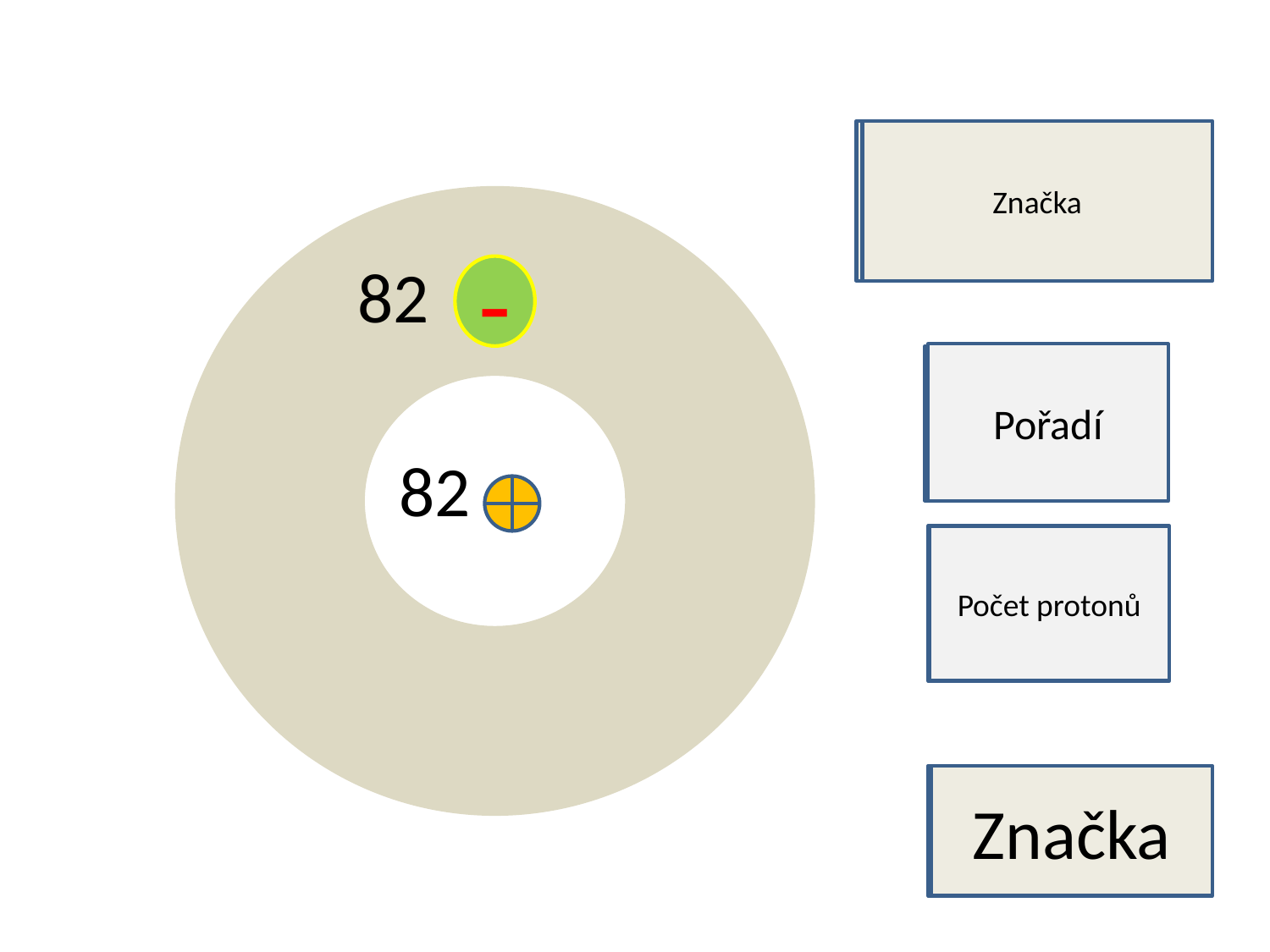

Olovo
Značka

82
-
Pořadí
82
82

82
Počet protonů
Pb
Značka